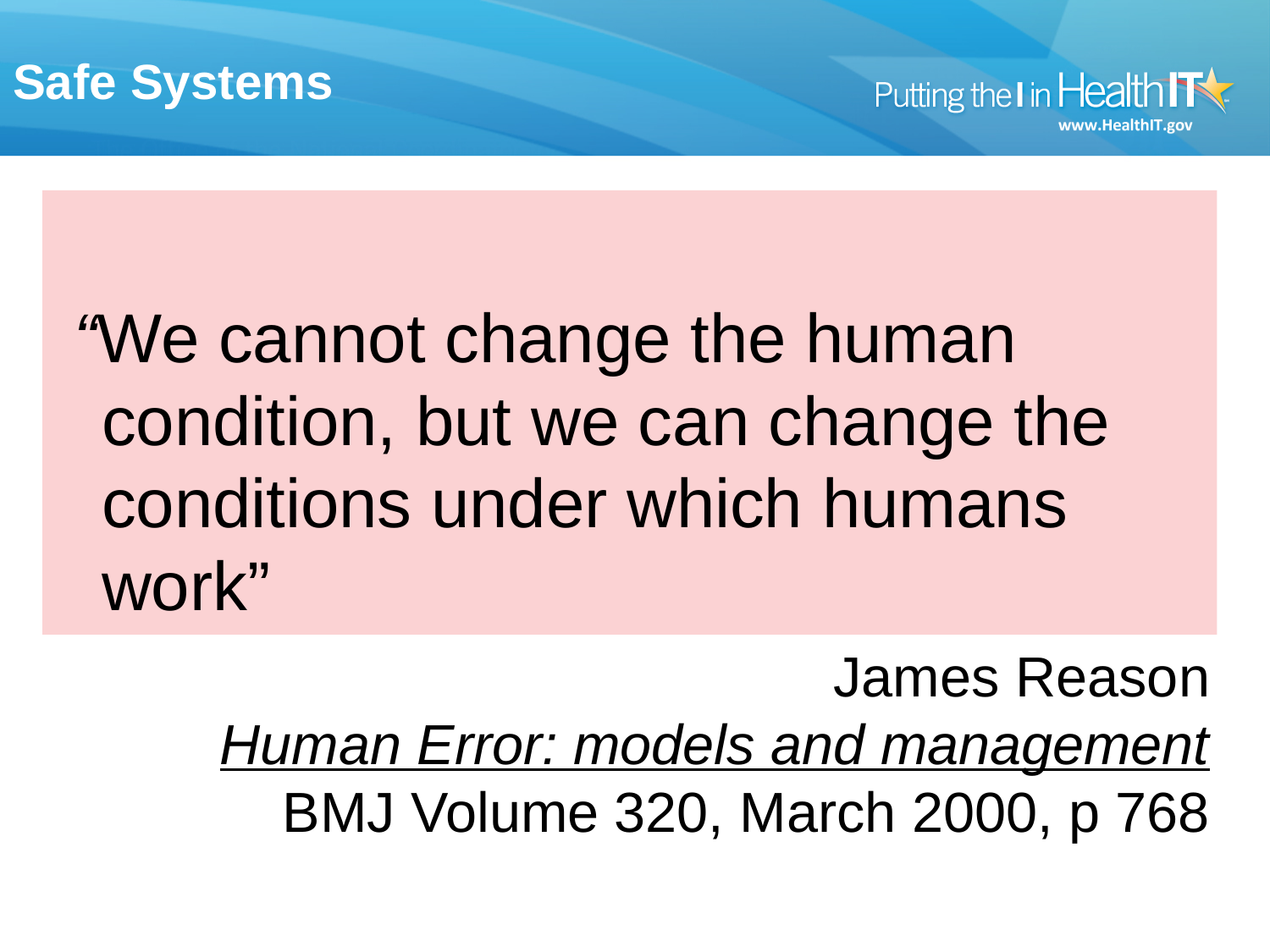

# Safe Systems

 “We cannot change the human condition, but we can change the conditions under which humans work”
James Reason
Human Error: models and management
BMJ Volume 320, March 2000, p 768